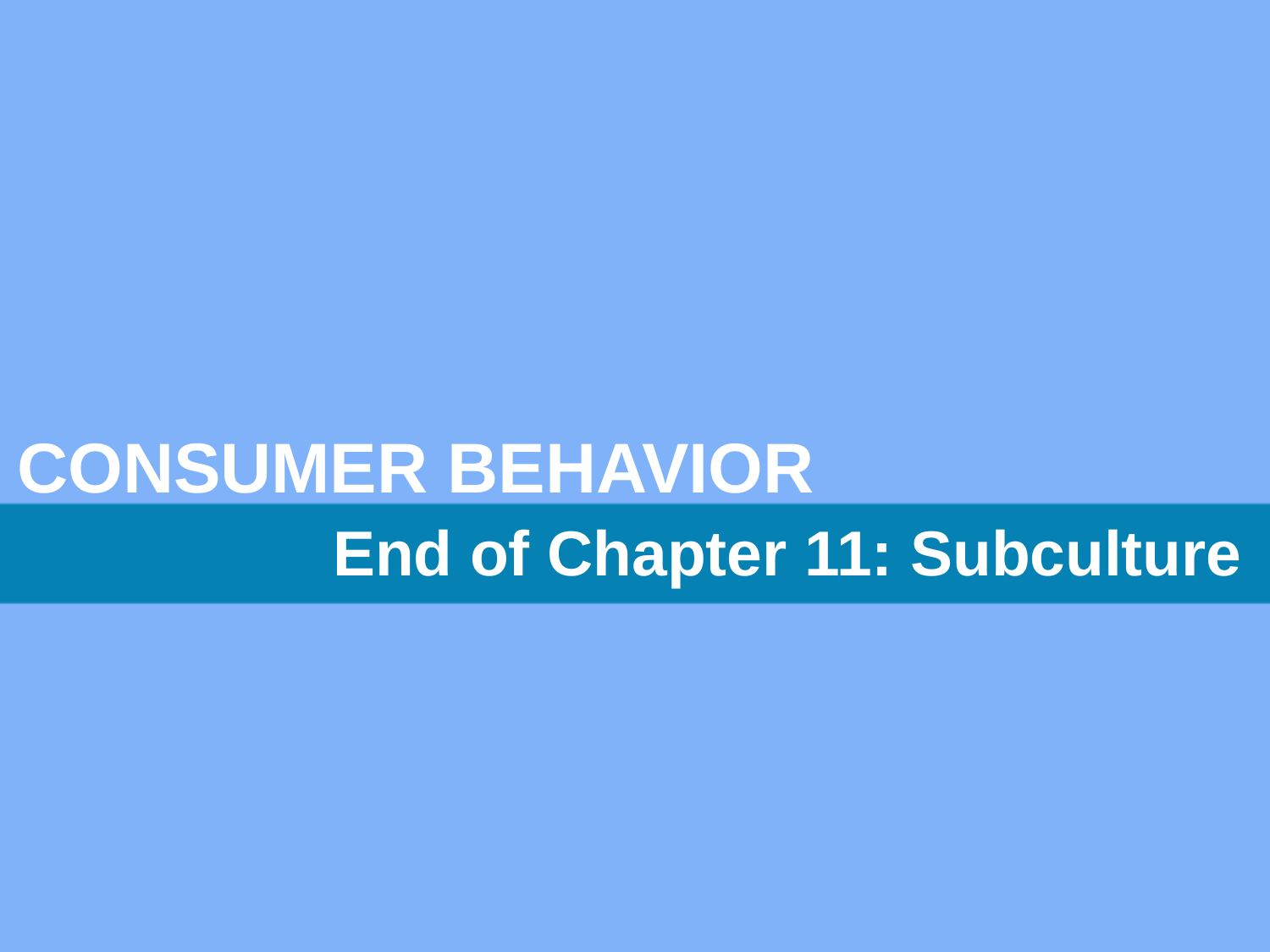

CONSUMER BEHAVIOR
End of Chapter 11: Subculture